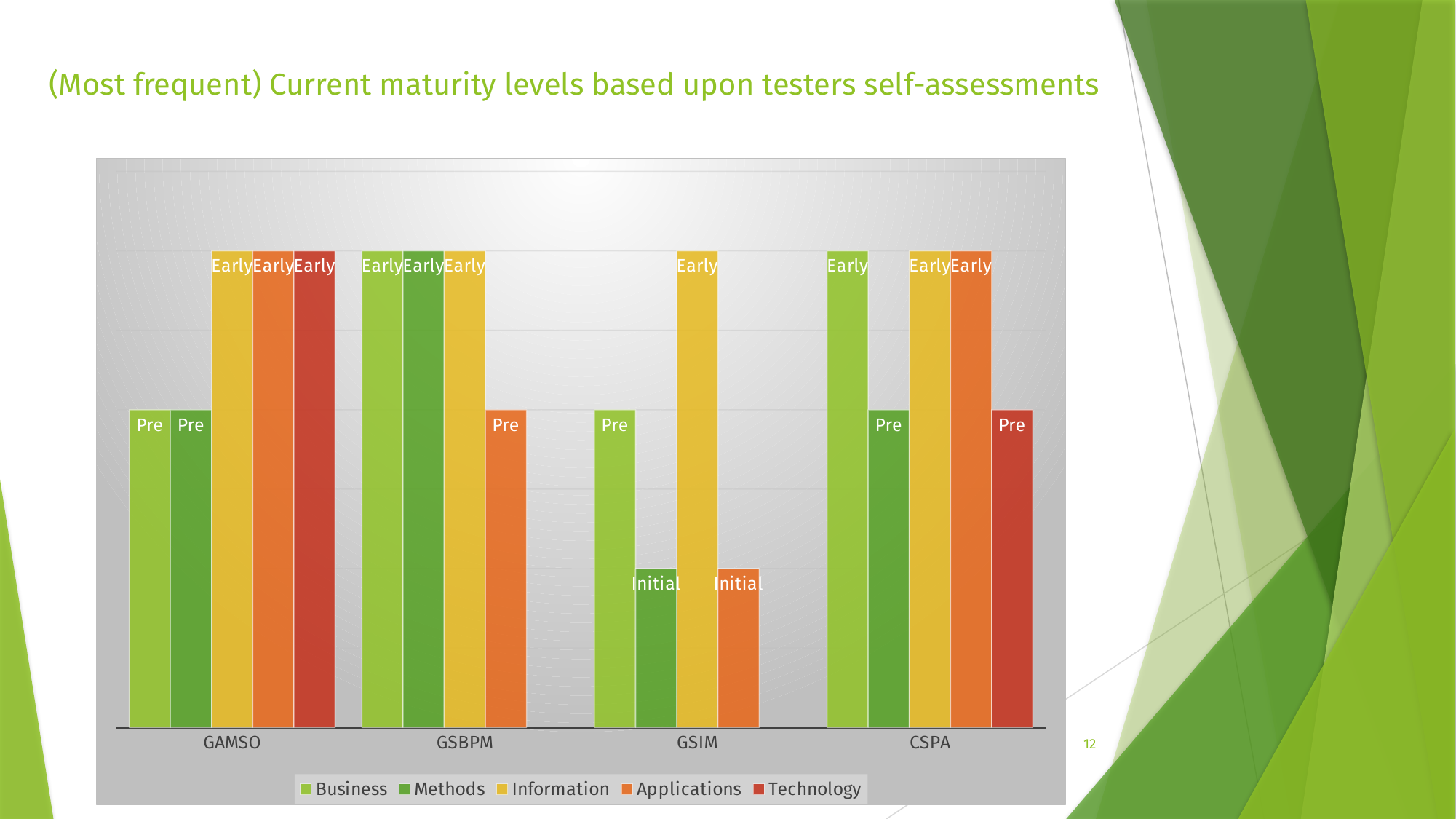

# (Most frequent) Current maturity levels based upon testers self-assessments

### Chart

| Category | Business | Methods | Information | Applications | Technology |
|---|---|---|---|---|---|
| GAMSO | 2.0 | 2.0 | 3.0 | 3.0 | 3.0 |
| GSBPM | 3.0 | 3.0 | 3.0 | 2.0 | None |
| GSIM | 2.0 | 1.0 | 3.0 | 1.0 | None |
| CSPA | 3.0 | 2.0 | 3.0 | 3.0 | 2.0 |

12